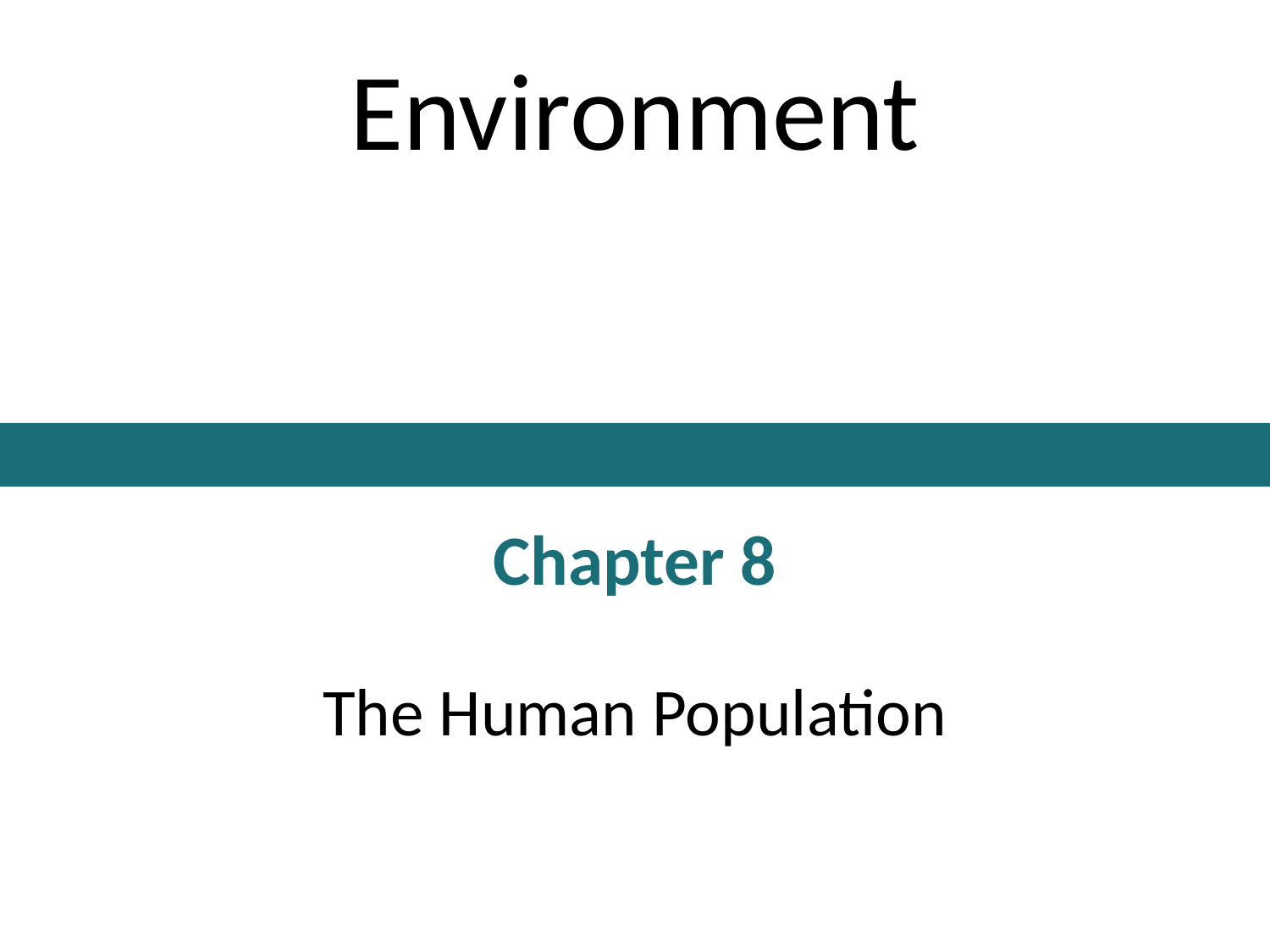

# Environment
Chapter 8
The Human Population